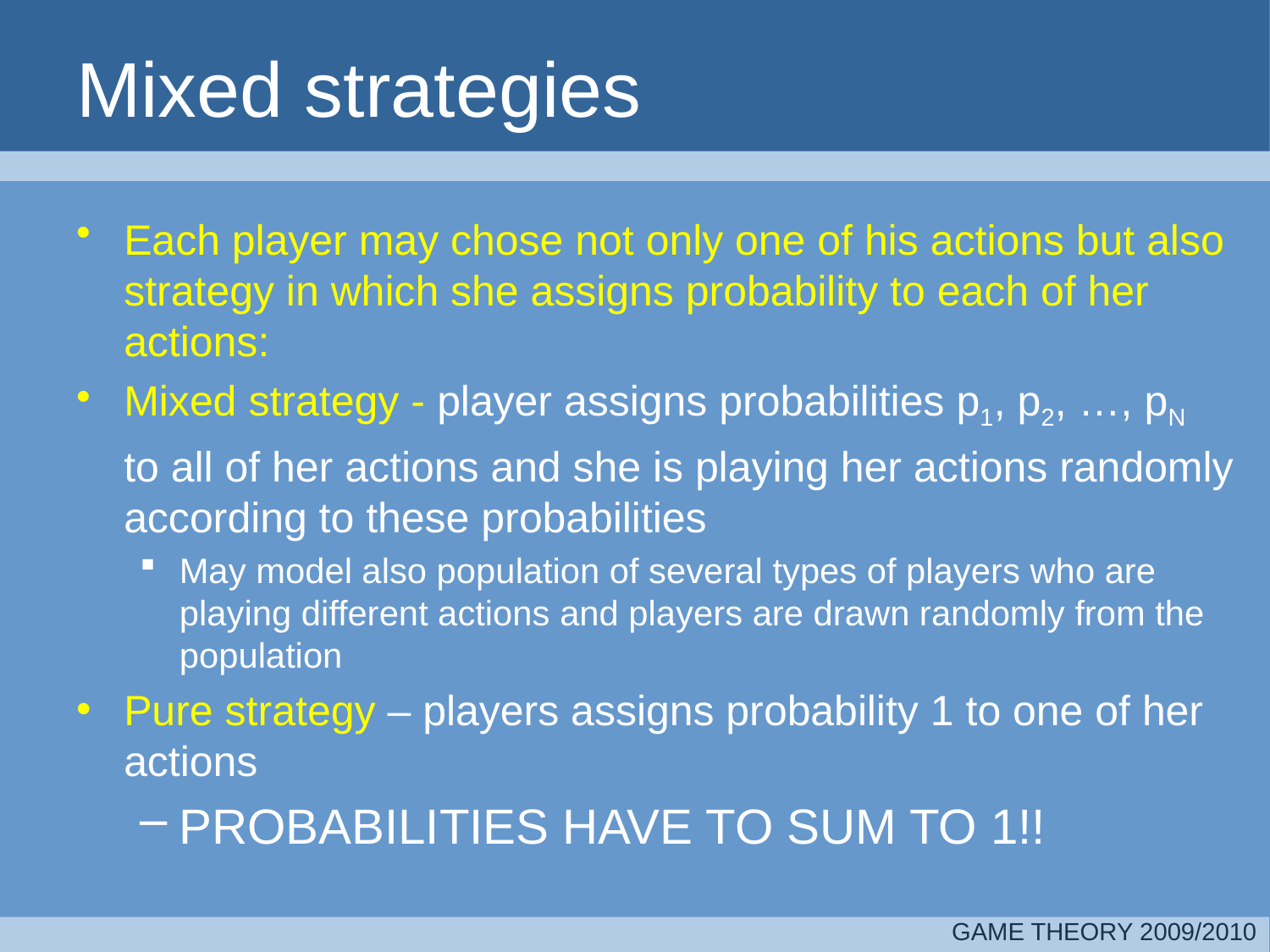

# Mixed strategies
Each player may chose not only one of his actions but also strategy in which she assigns probability to each of her actions:
Mixed strategy - player assigns probabilities p1, p2, …, pN
	to all of her actions and she is playing her actions randomly according to these probabilities
May model also population of several types of players who are playing different actions and players are drawn randomly from the population
Pure strategy – players assigns probability 1 to one of her actions
PROBABILITIES HAVE TO SUM TO 1!!

GAME THEORY 2009/2010